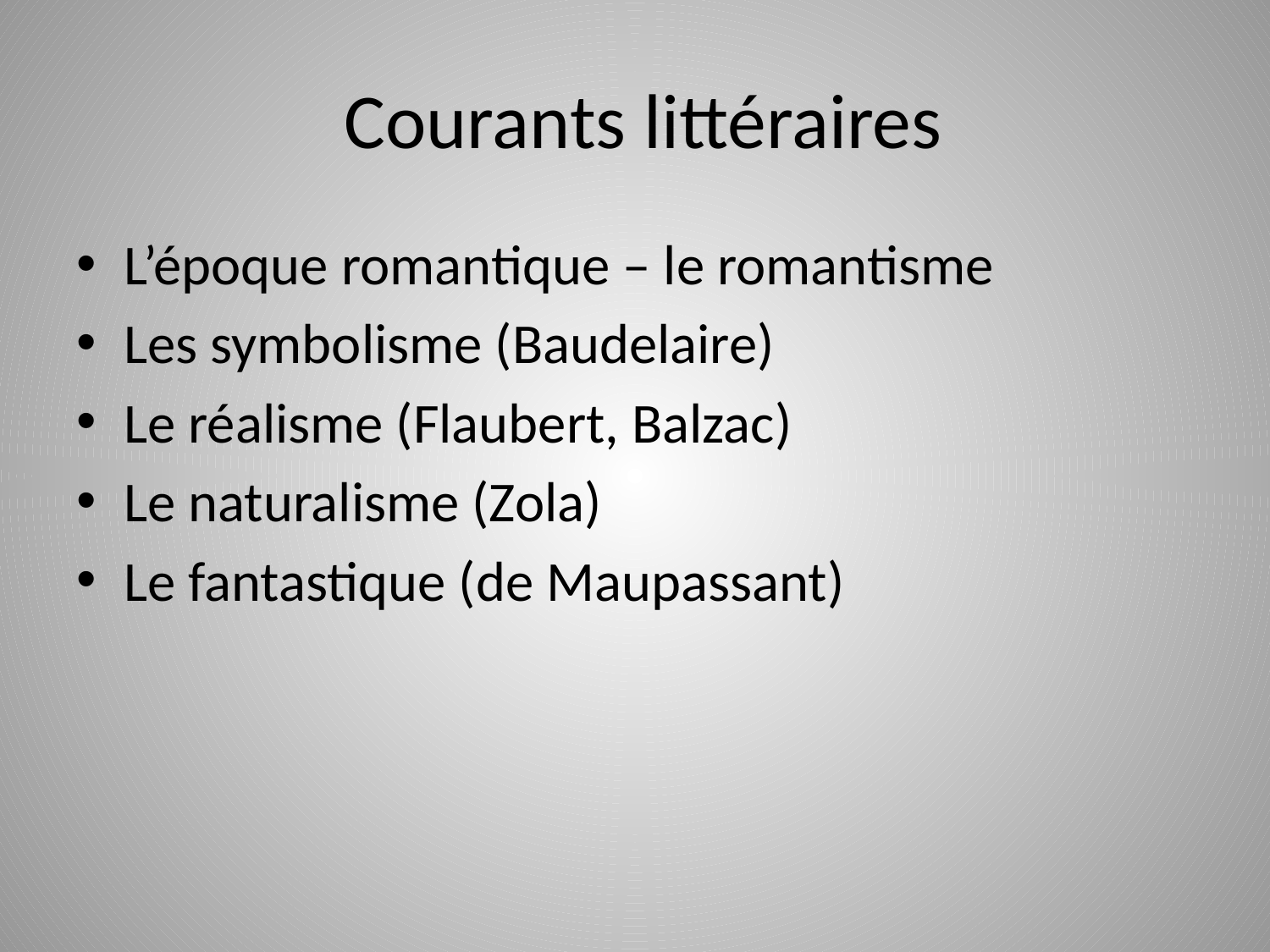

# Courants littéraires
L’époque romantique – le romantisme
Les symbolisme (Baudelaire)
Le réalisme (Flaubert, Balzac)
Le naturalisme (Zola)
Le fantastique (de Maupassant)